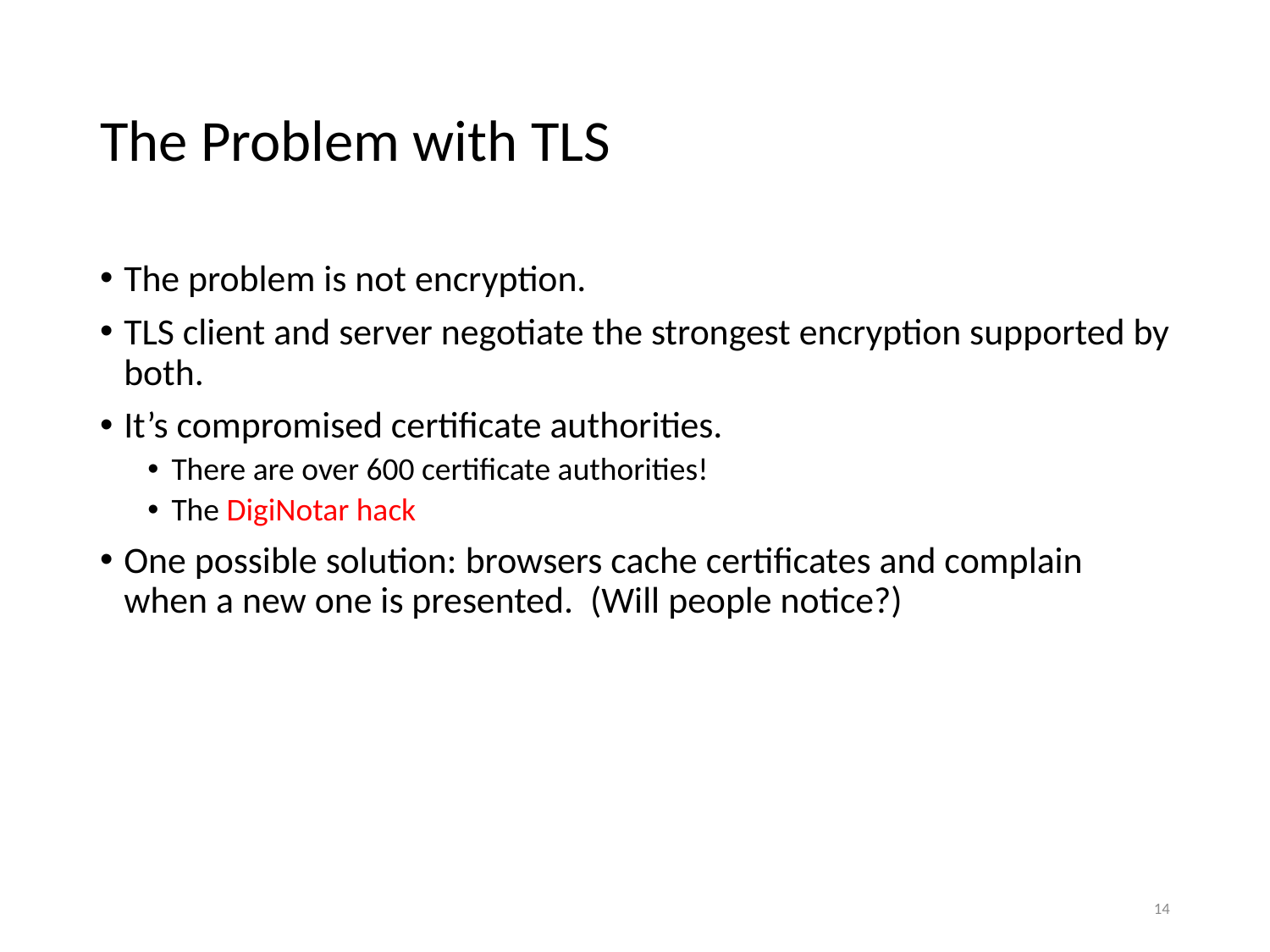

# The Problem with TLS
The problem is not encryption.
TLS client and server negotiate the strongest encryption supported by both.
It’s compromised certificate authorities.
There are over 600 certificate authorities!
The DigiNotar hack
One possible solution: browsers cache certificates and complain when a new one is presented.  (Will people notice?)

14